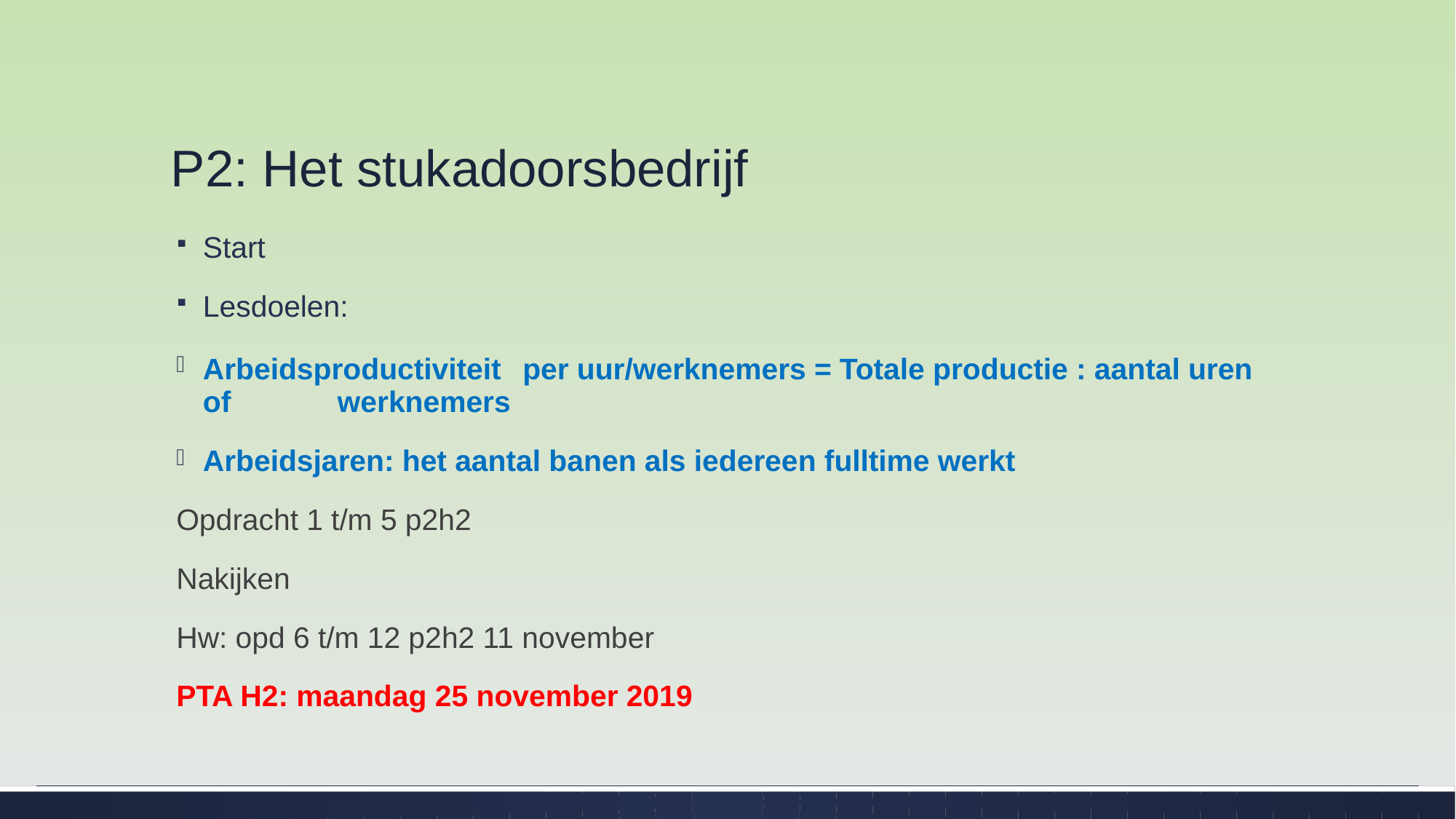

# P2: Het stukadoorsbedrijf
Start
Lesdoelen:
Arbeidsproductiviteit   per uur/werknemers = Totale productie : aantal uren of             werknemers
Arbeidsjaren: het aantal banen als iedereen fulltime werkt
Opdracht 1 t/m 5 p2h2
Nakijken
Hw: opd 6 t/m 12 p2h2 11 november
PTA H2: maandag 25 november 2019